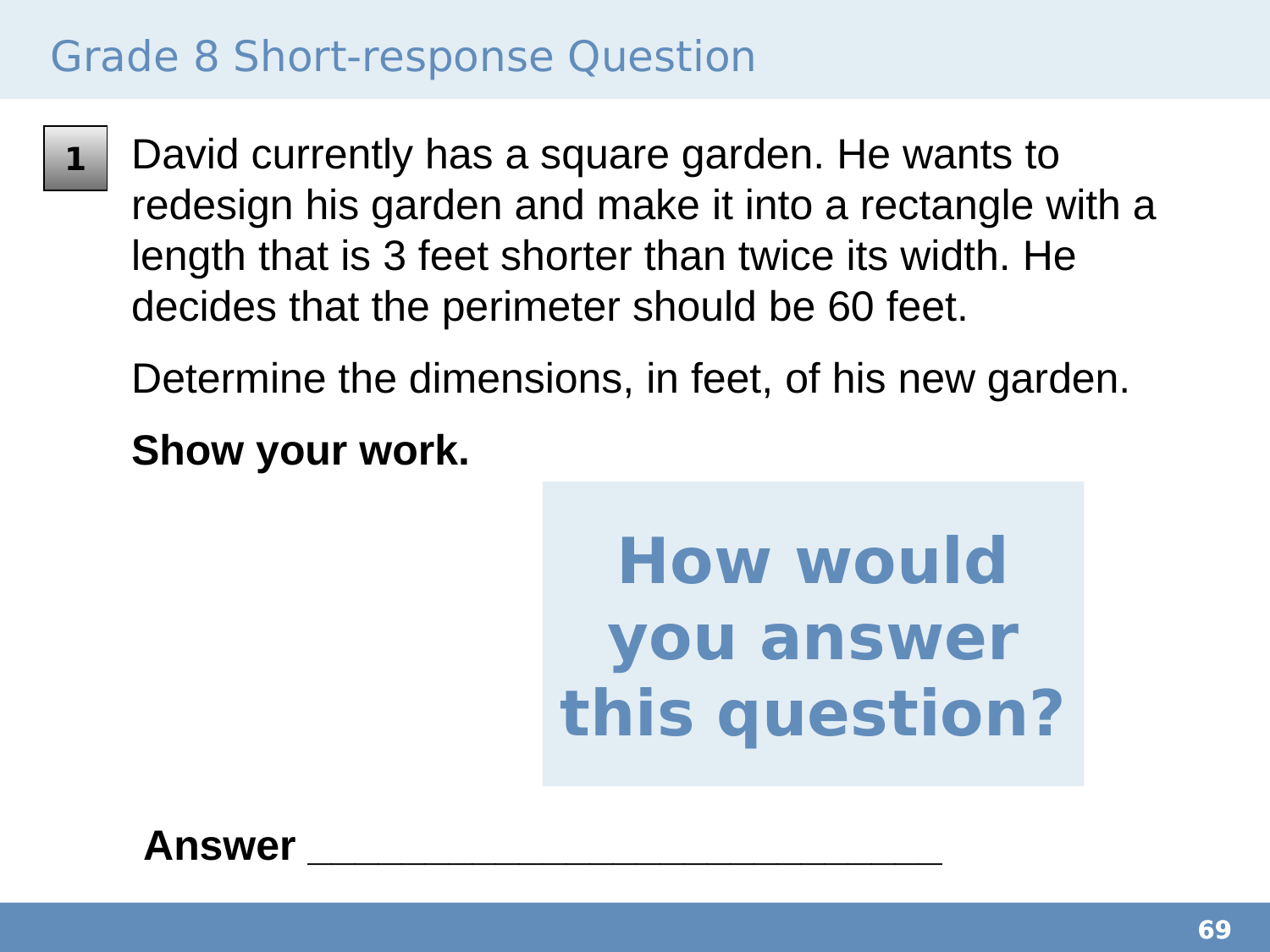

# Grade 8 Short-response Question
1
David currently has a square garden. He wants to redesign his garden and make it into a rectangle with a length that is 3 feet shorter than twice its width. He decides that the perimeter should be 60 feet.
Determine the dimensions, in feet, of his new garden.
Show your work.

 Answer ___________________________
How would you answer this question?
69